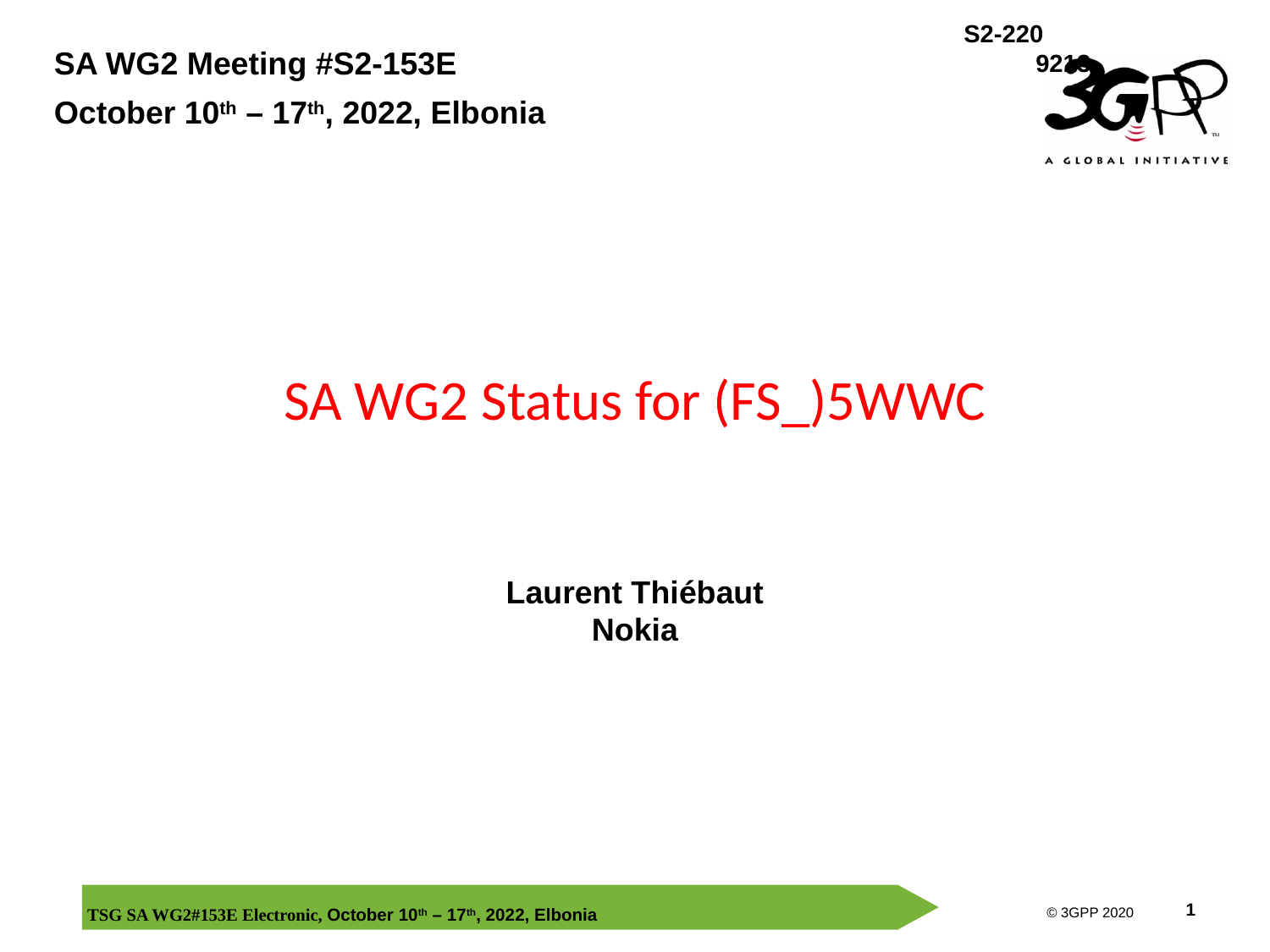

# SA WG2 Status for (FS_)5WWC
Laurent Thiébaut
Nokia